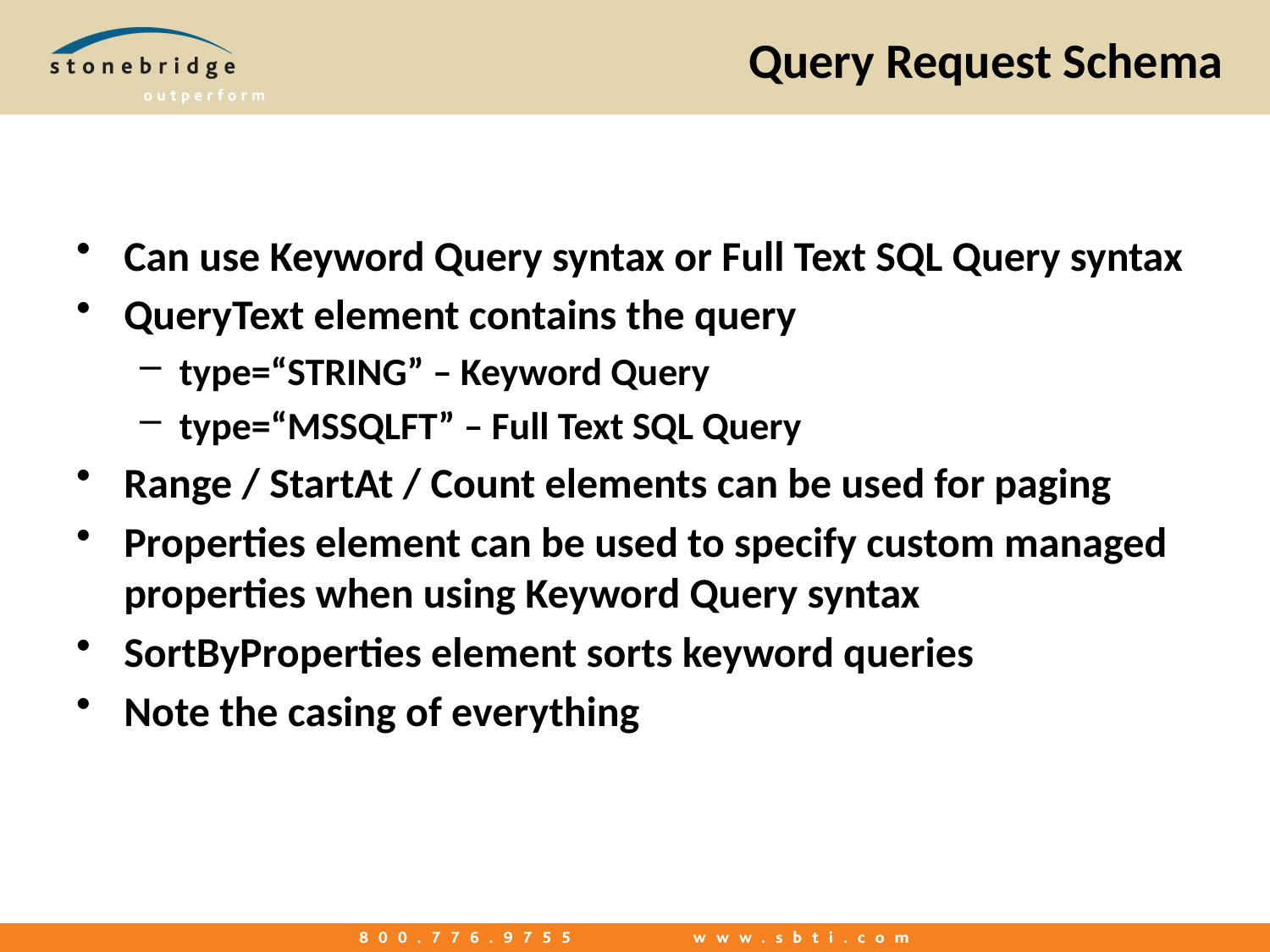

# Query Request Schema
Can use Keyword Query syntax or Full Text SQL Query syntax
QueryText element contains the query
type=“STRING” – Keyword Query
type=“MSSQLFT” – Full Text SQL Query
Range / StartAt / Count elements can be used for paging
Properties element can be used to specify custom managed properties when using Keyword Query syntax
SortByProperties element sorts keyword queries
Note the casing of everything